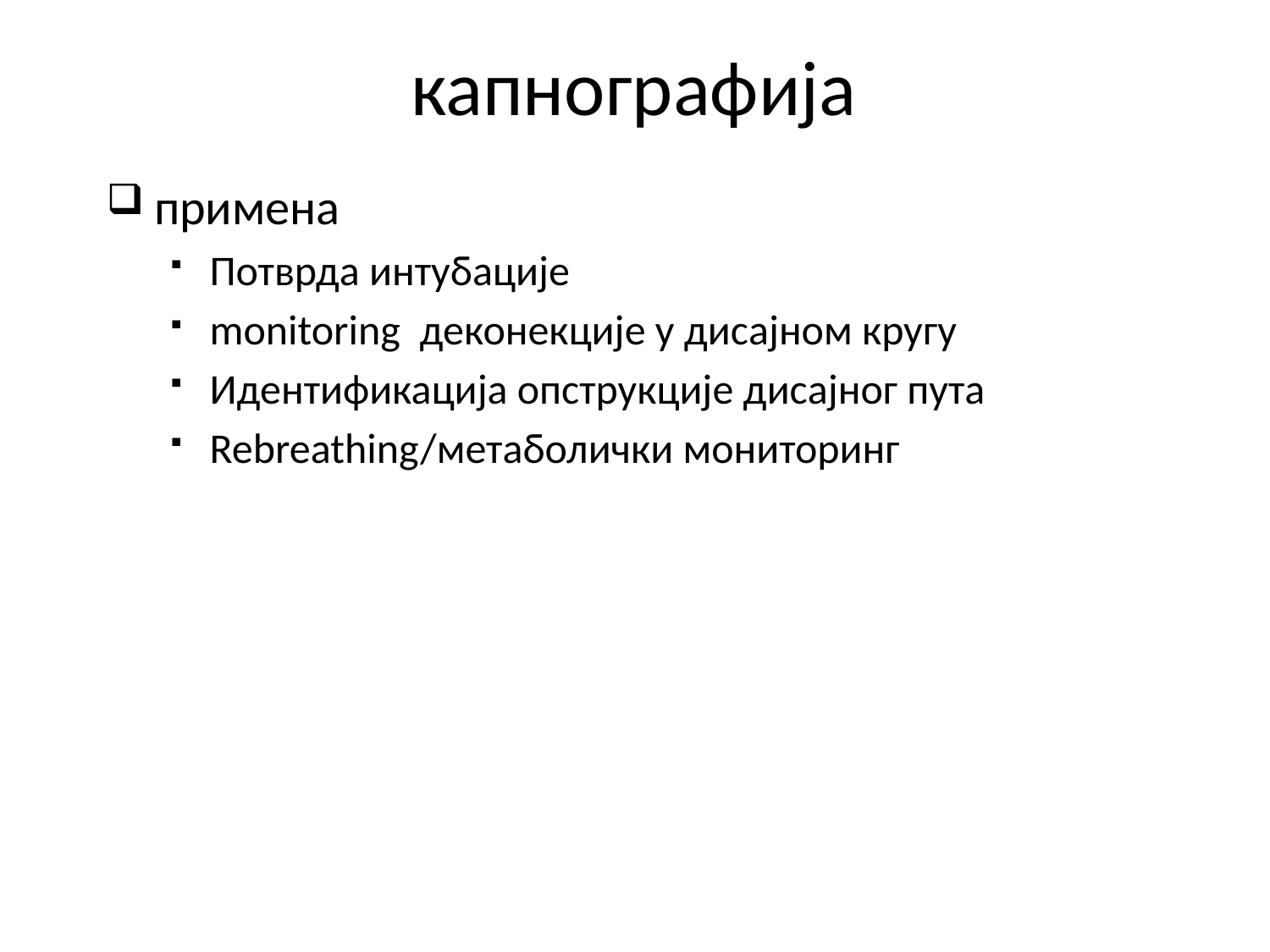

# капнографија
примена
Потврда интубације
monitoring  деконекције у дисајном кругу
Идентификација опструкције дисајног пута
Rebreathing/метаболички мониторинг